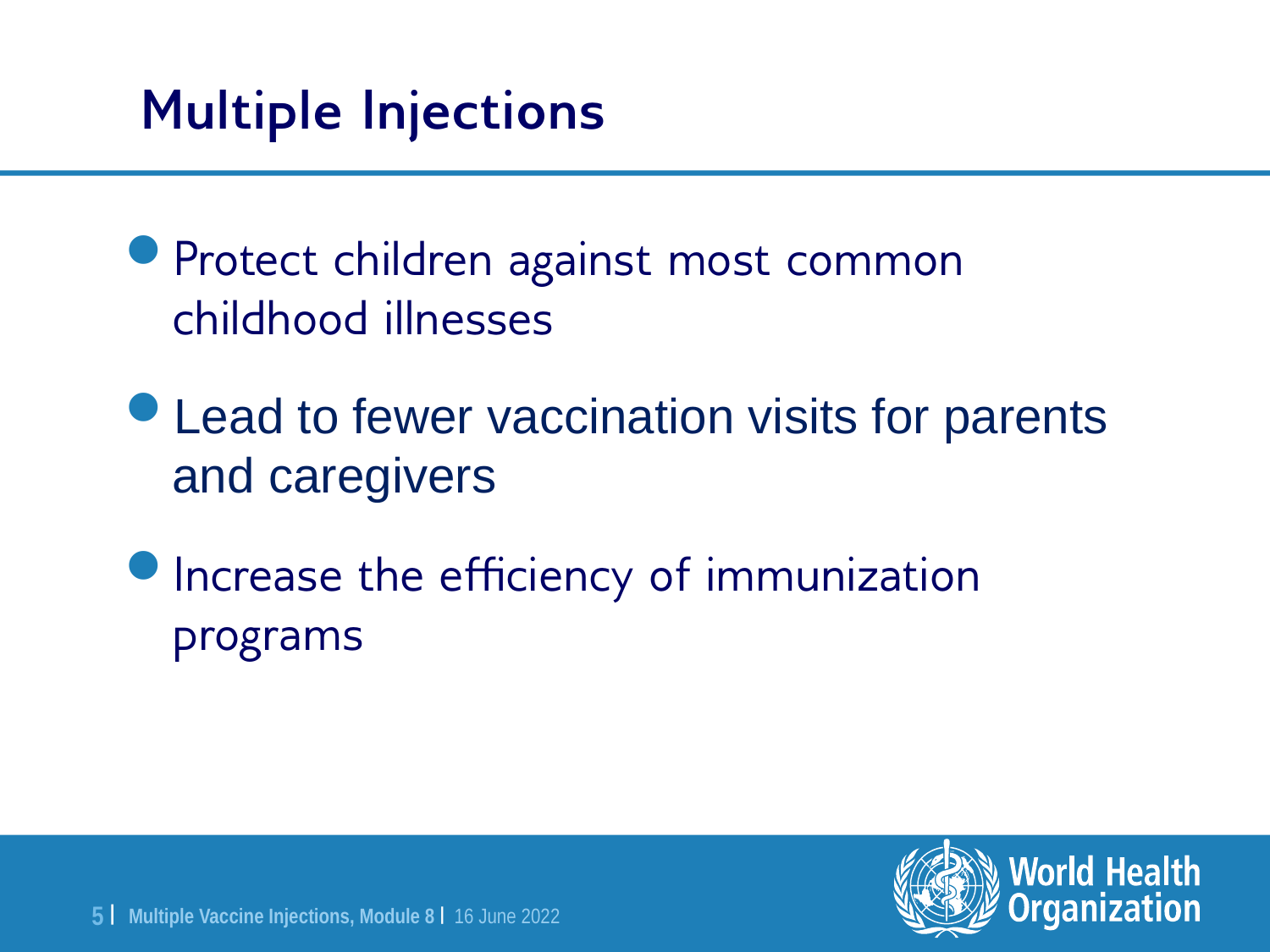

Multiple Injections
Protect children against most common childhood illnesses
Lead to fewer vaccination visits for parents and caregivers
Increase the efficiency of immunization programs